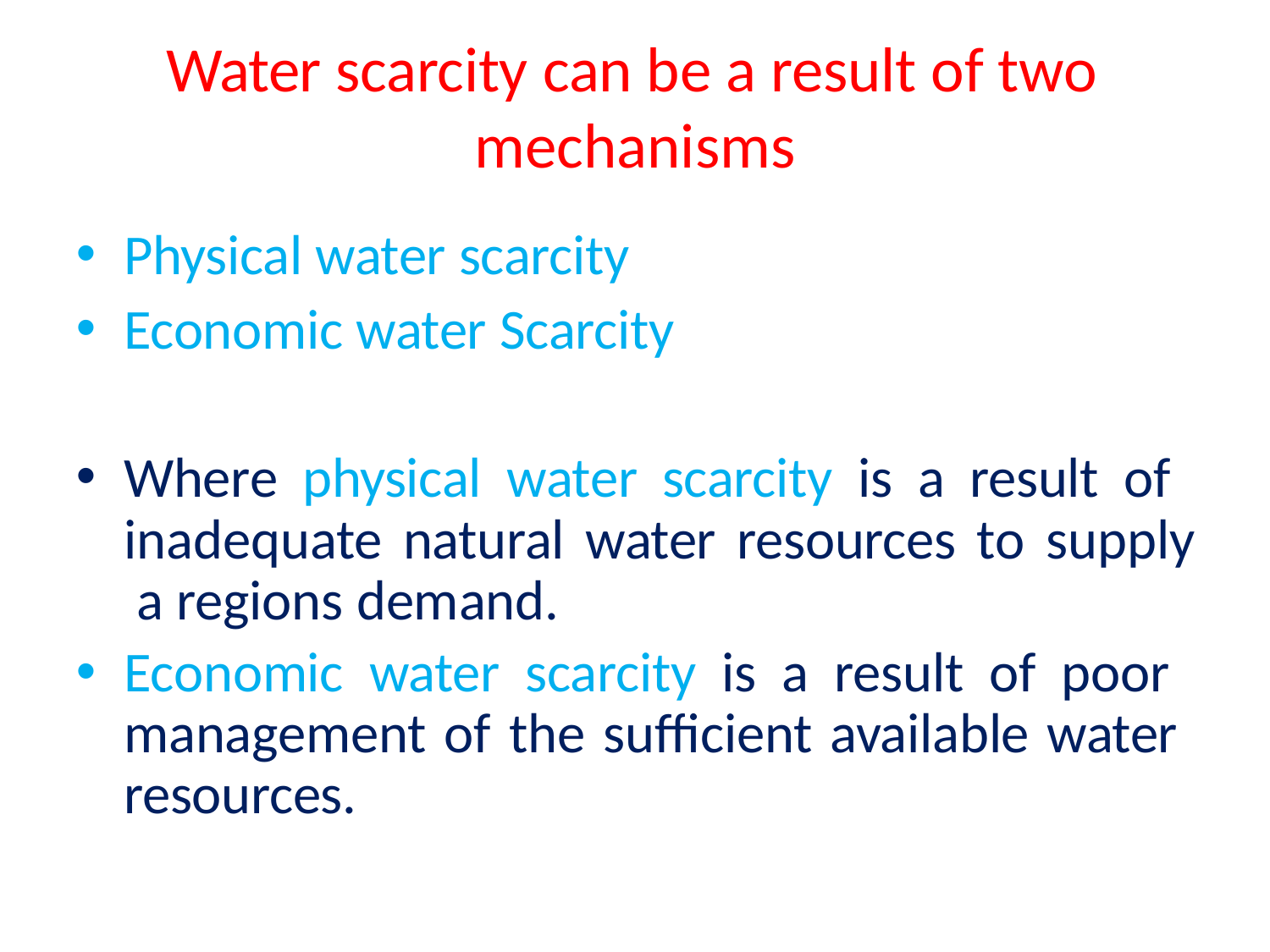

# Water scarcity can be a result of two  mechanisms
Physical water scarcity
Economic water Scarcity

Where physical water scarcity is a result of  inadequate natural water resources to supply  a regions demand.
Economic water scarcity is a result of poor  management of the sufficient available water  resources.